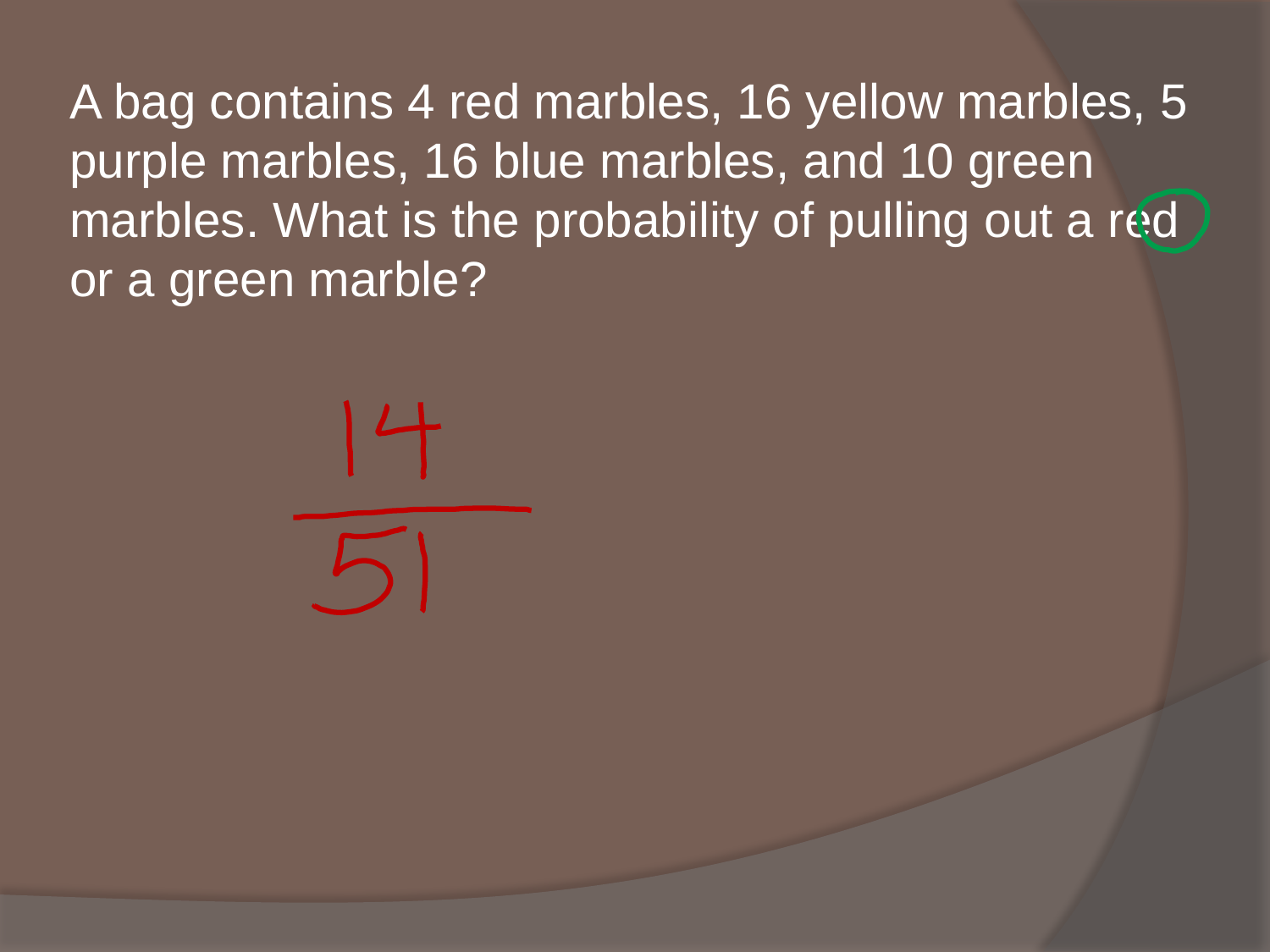

# A bag contains 4 red marbles, 16 yellow marbles, 5 purple marbles, 16 blue marbles, and 10 green marbles. What is the probability of pulling out a red or a green marble?